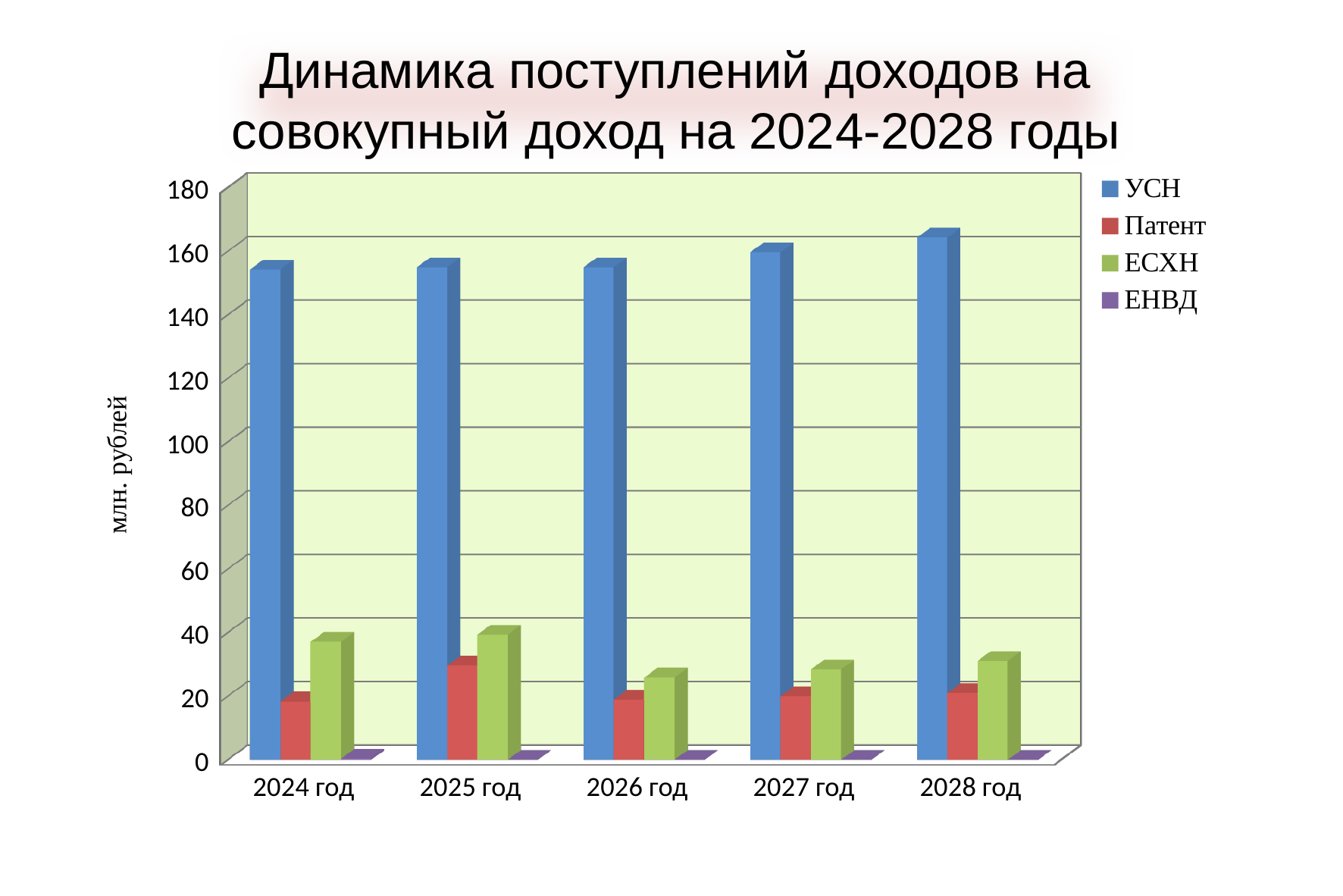

Динамика поступлений доходов на совокупный доход на 2024-2028 годы

[unsupported chart]

млн. рублей